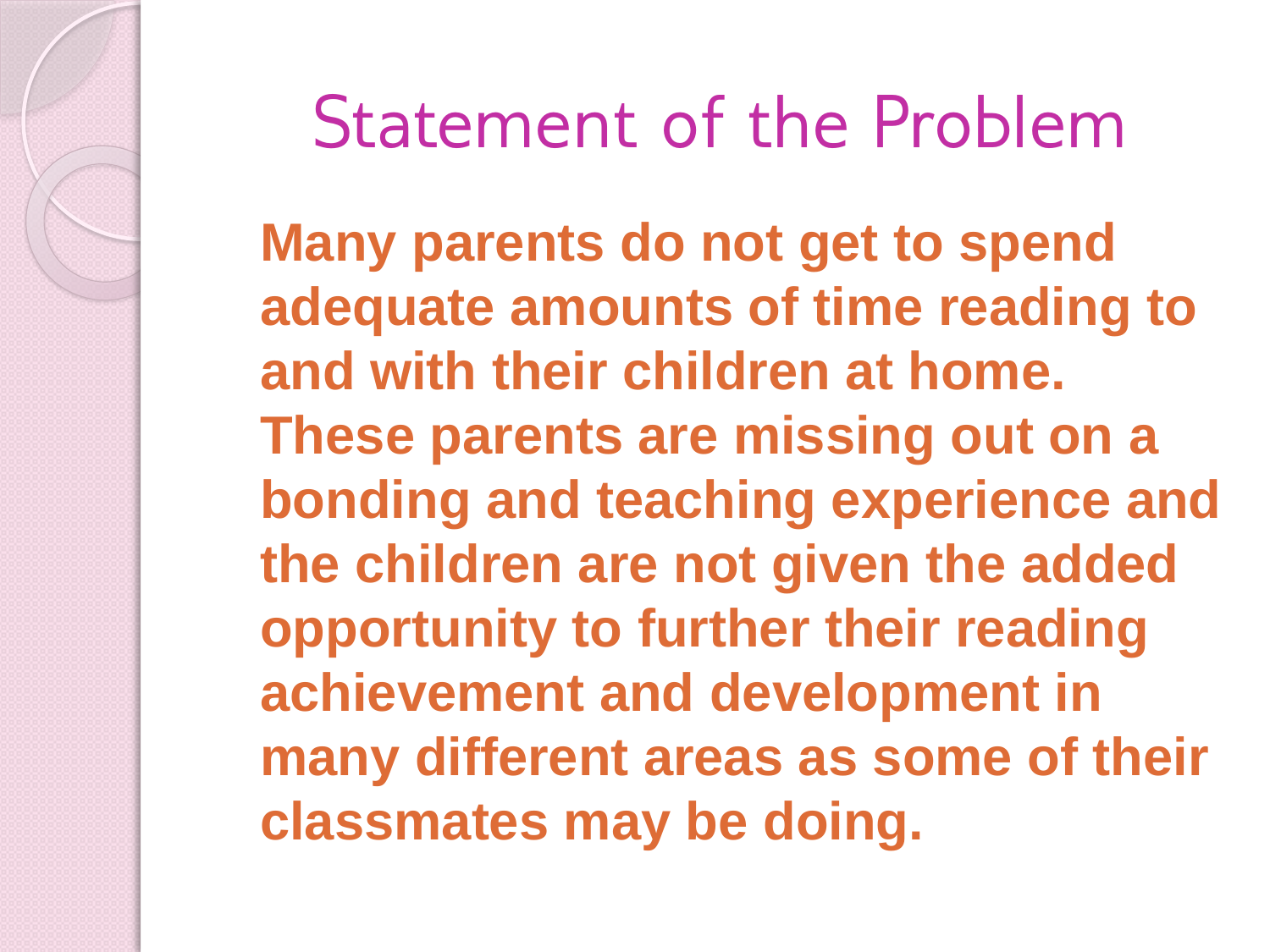

# Statement of the Problem
	Many parents do not get to spend adequate amounts of time reading to and with their children at home.  These parents are missing out on a bonding and teaching experience and the children are not given the added opportunity to further their reading achievement and development in many different areas as some of their classmates may be doing.